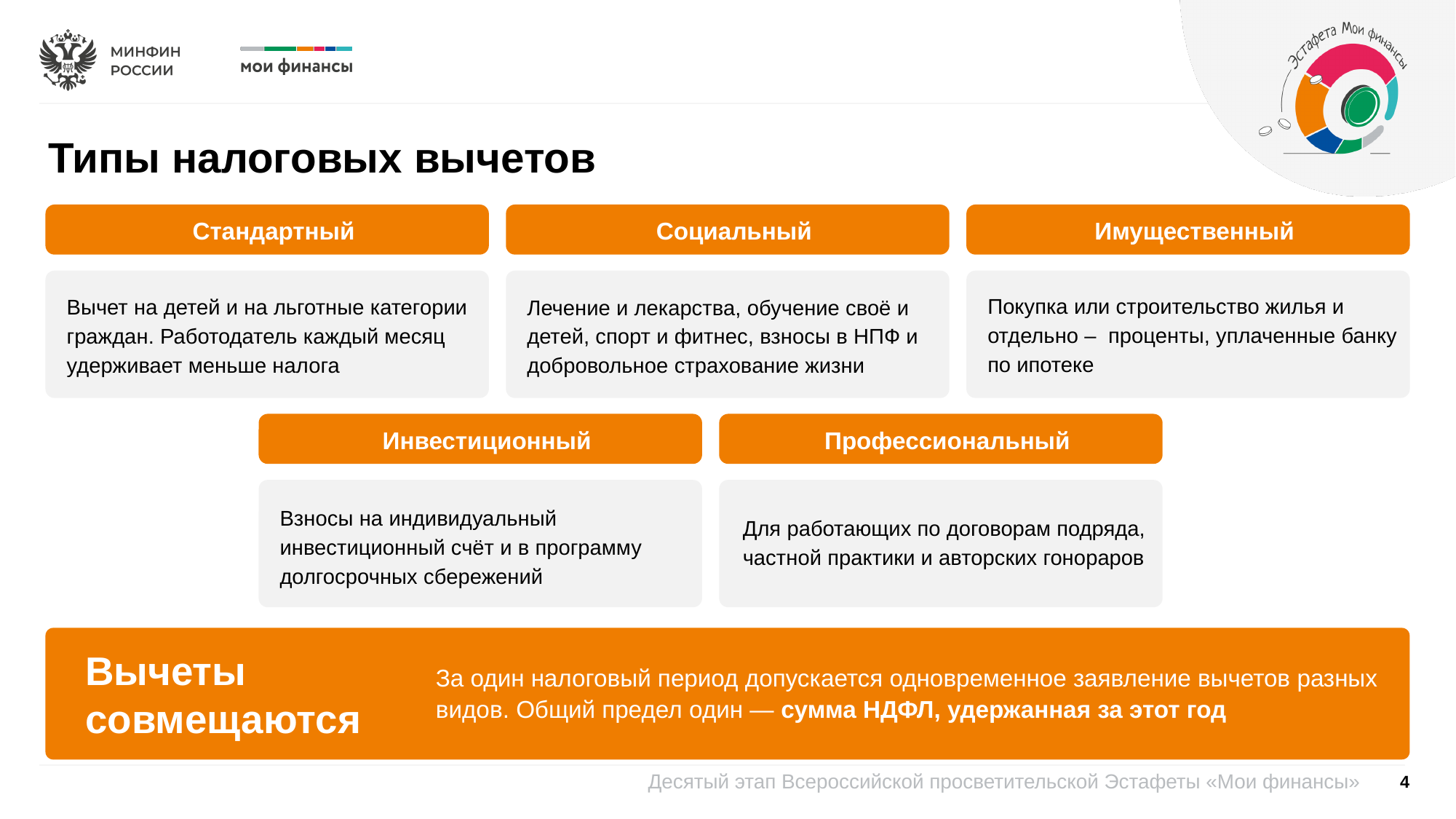

Типы налоговых вычетов

Стандартный
Социальный
Имущественный

Покупка или строительство жилья и отдельно –  проценты, уплаченные банку по ипотеке
Вычет на детей и на льготные категории граждан. Работодатель каждый месяц удерживает меньше налога
Лечение и лекарства, обучение своё и детей, спорт и фитнес, взносы в НПФ и добровольное страхование жизни

Инвестиционный
Профессиональный

Взносы на индивидуальный инвестиционный счёт и в программу долгосрочных сбережений
Для работающих по договорам подряда, частной практики и авторских гонораров

Вычеты совмещаются
За один налоговый период допускается одновременное заявление вычетов разных видов. Общий предел один — сумма НДФЛ, удержанная за этот год

4